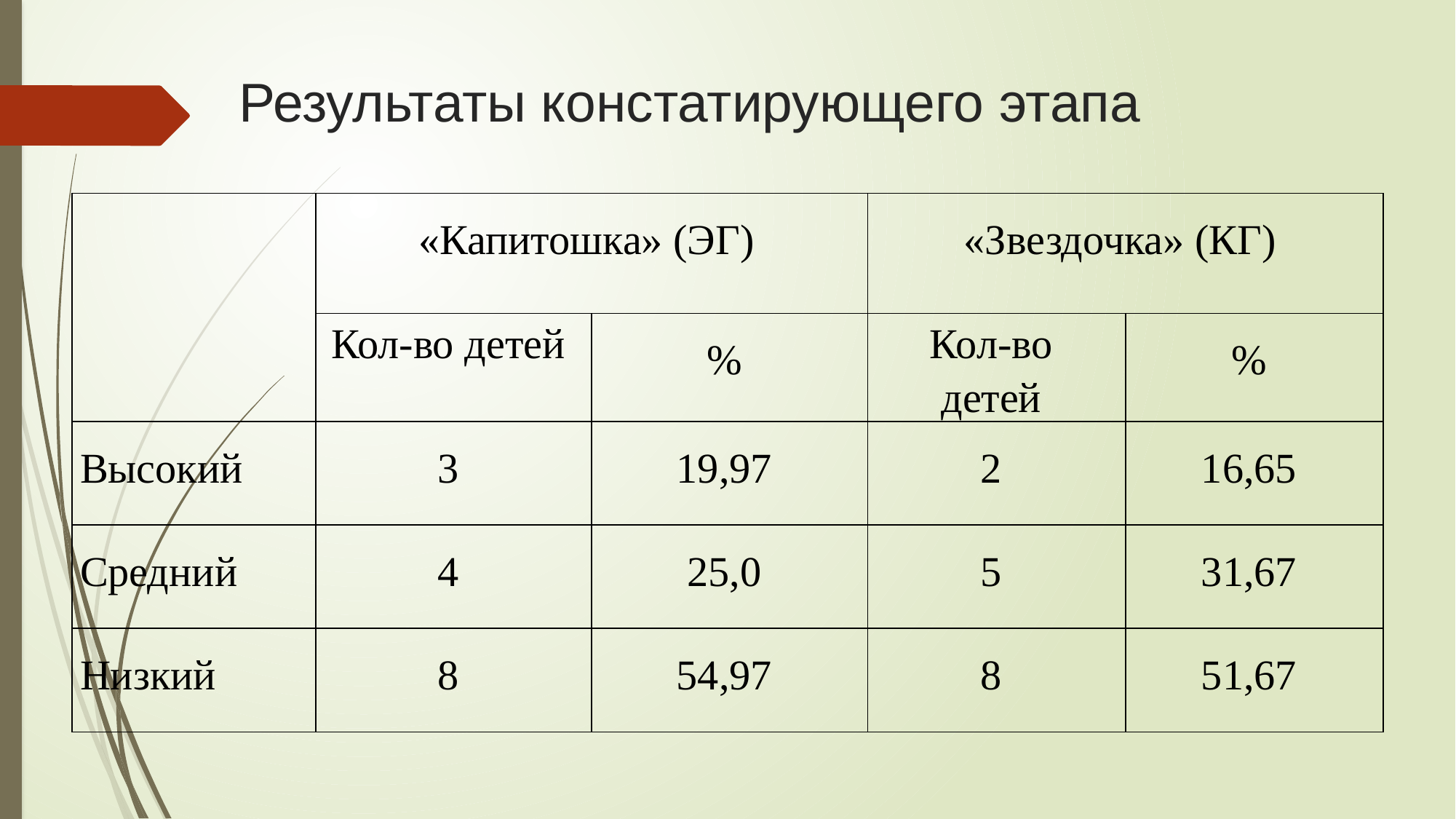

# Результаты констатирующего этапа
|  | «Капитошка» (ЭГ) |  | «Звездочка» (КГ) |  |
| --- | --- | --- | --- | --- |
|  | Кол-во детей | % | Кол-во детей | % |
| Высокий | 3 | 19,97 | 2 | 16,65 |
| Средний | 4 | 25,0 | 5 | 31,67 |
| Низкий | 8 | 54,97 | 8 | 51,67 |